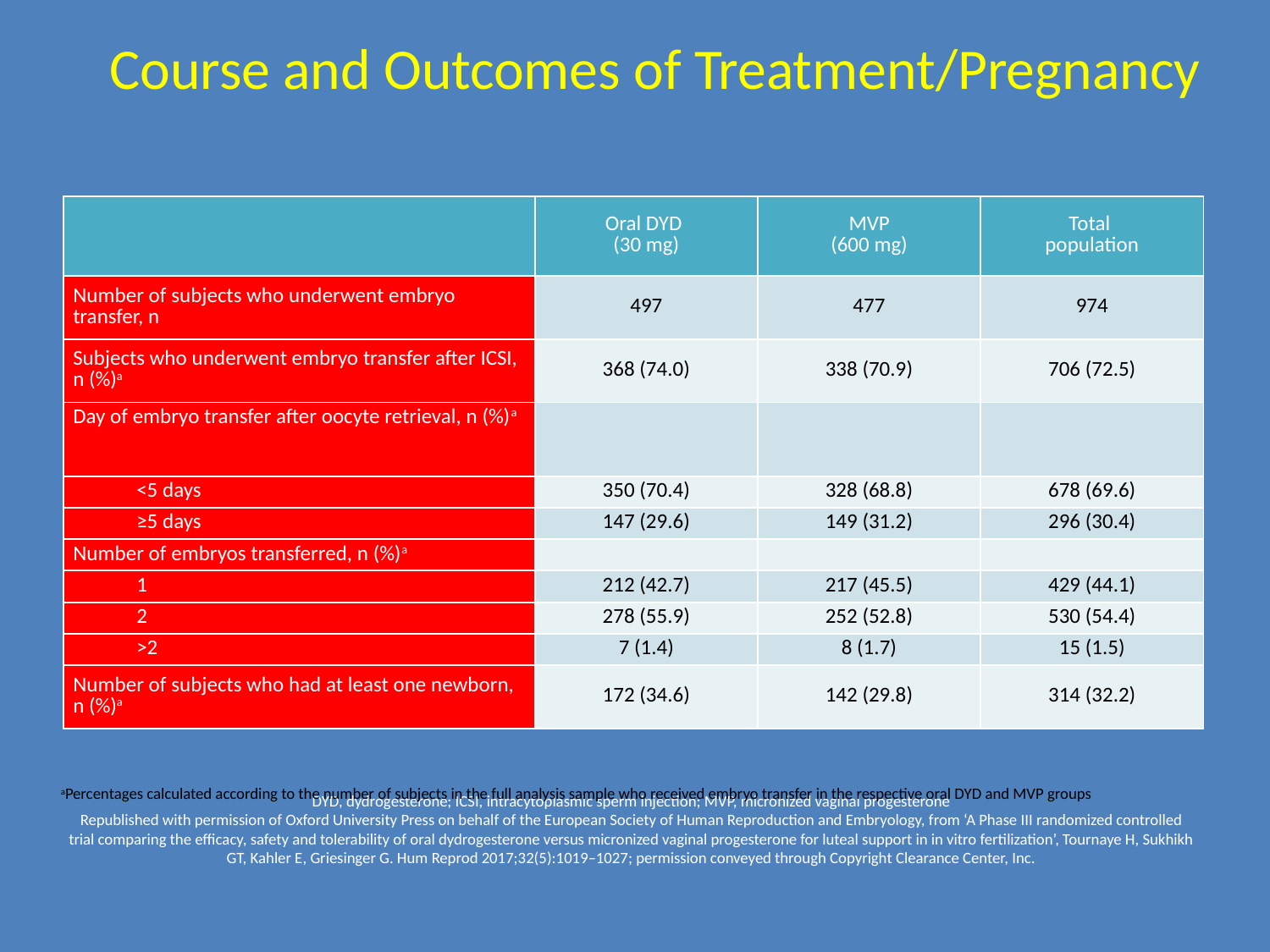

# Course and Outcomes of Treatment/Pregnancy
|  | Oral DYD (30 mg) | MVP (600 mg) | Total population |
| --- | --- | --- | --- |
| Number of subjects who underwent embryo transfer, n | 497 | 477 | 974 |
| Subjects who underwent embryo transfer after ICSI, n (%)a | 368 (74.0) | 338 (70.9) | 706 (72.5) |
| Day of embryo transfer after oocyte retrieval, n (%)a |  |  |  |
| <5 days | 350 (70.4) | 328 (68.8) | 678 (69.6) |
| ≥5 days | 147 (29.6) | 149 (31.2) | 296 (30.4) |
| Number of embryos transferred, n (%)a |  |  |  |
| 1 | 212 (42.7) | 217 (45.5) | 429 (44.1) |
| 2 | 278 (55.9) | 252 (52.8) | 530 (54.4) |
| >2 | 7 (1.4) | 8 (1.7) | 15 (1.5) |
| Number of subjects who had at least one newborn, n (%)a | 172 (34.6) | 142 (29.8) | 314 (32.2) |
aPercentages calculated according to the number of subjects in the full analysis sample who received embryo transfer in the respective oral DYD and MVP groups
DYD, dydrogesterone; ICSI, intracytoplasmic sperm injection; MVP, micronized vaginal progesterone
Republished with permission of Oxford University Press on behalf of the European Society of Human Reproduction and Embryology, from ‘A Phase III randomized controlled trial comparing the efficacy, safety and tolerability of oral dydrogesterone versus micronized vaginal progesterone for luteal support in in vitro fertilization’, Tournaye H, Sukhikh GT, Kahler E, Griesinger G. Hum Reprod 2017;32(5):1019–1027; permission conveyed through Copyright Clearance Center, Inc.